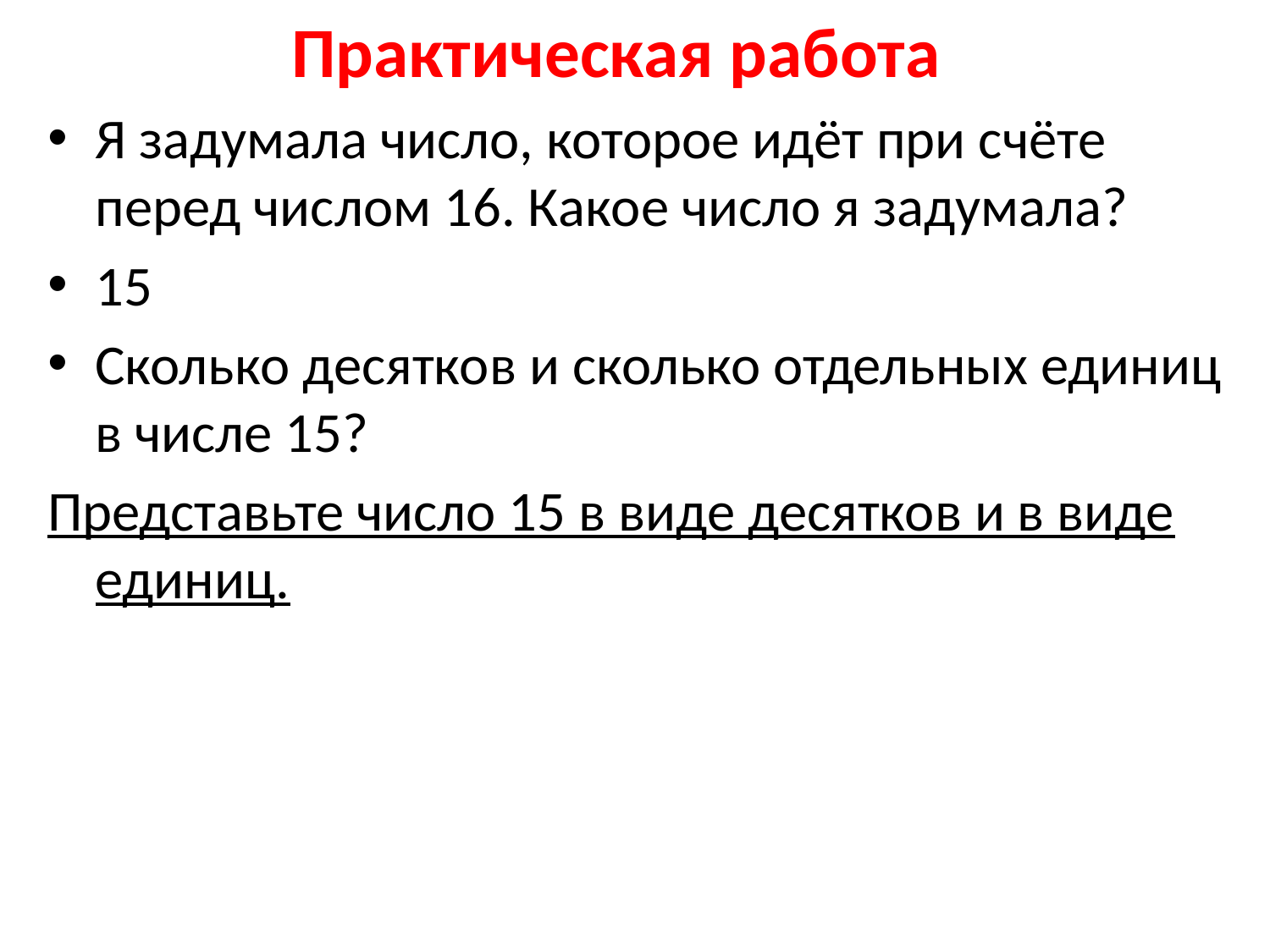

# Практическая работа
Я задумала число, которое идёт при счёте перед числом 16. Какое число я задумала?
15
Сколько десятков и сколько отдельных единиц в числе 15?
Представьте число 15 в виде десятков и в виде единиц.